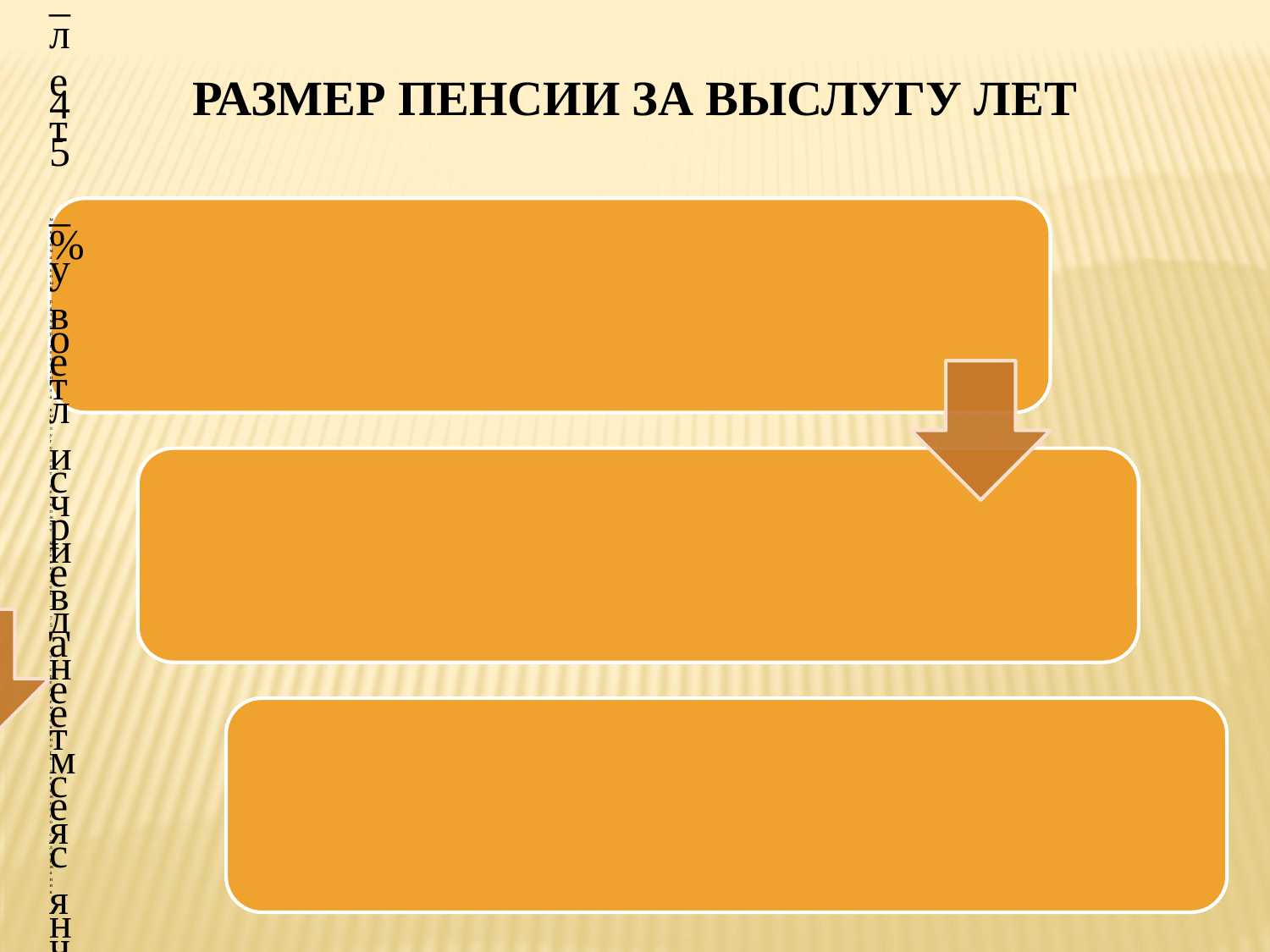

РАЗМЕР ПЕНСИИ ЗА ВЫСЛУГУ ЛЕТ
максимальный размер пенсии за выслугу лет не может превышать – 75 % от среднемесячного денежного содержания